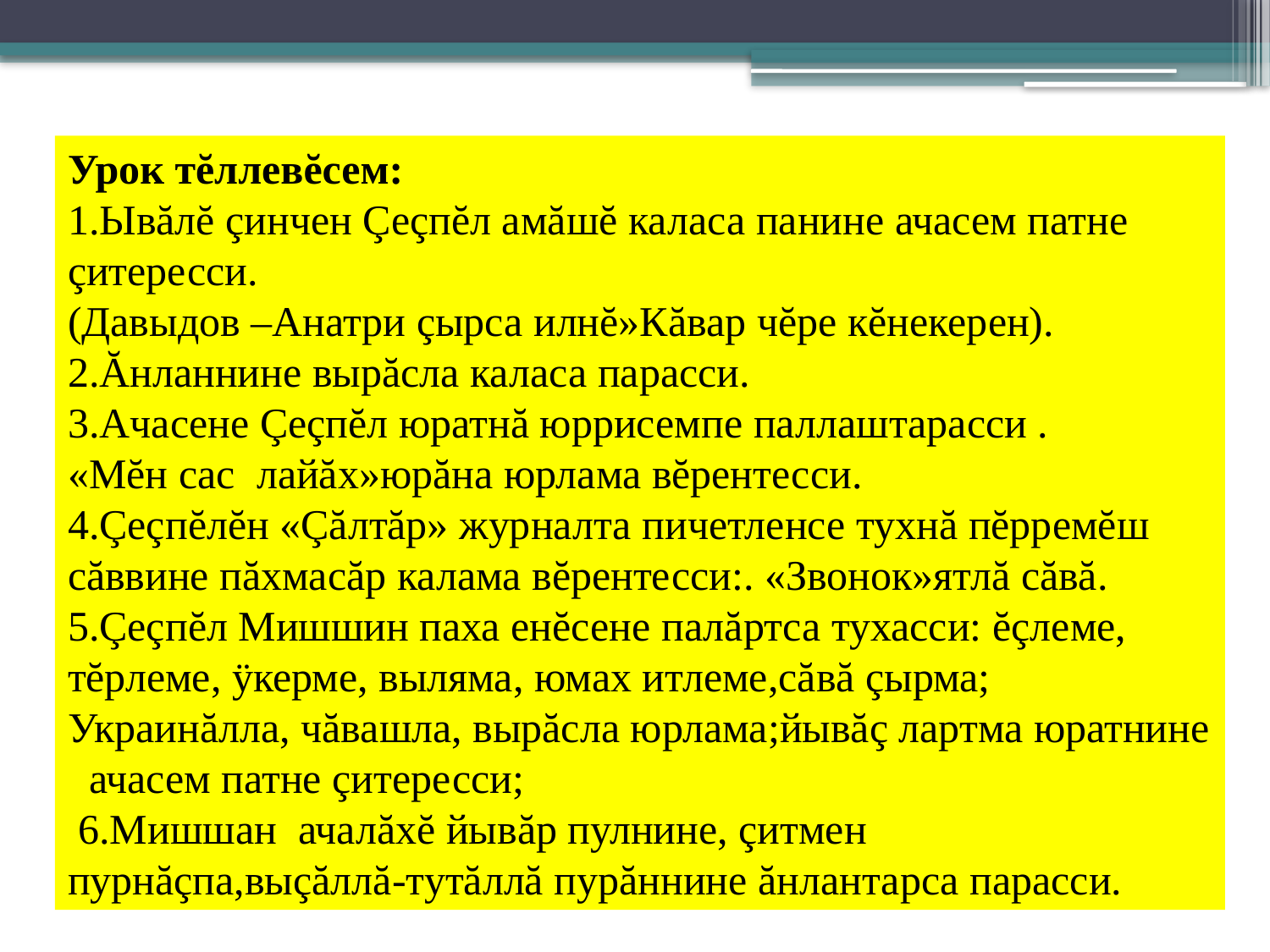

Урок тĕллевĕсем:
1.Ывăлĕ çинчен Çеçпĕл амăшĕ каласа панине ачасем патне çитересси.
(Давыдов –Анатри çырса илнĕ»Кăвар чĕре кĕнекерен).
2.Ăнланнине вырăсла каласа парасси.
3.Ачасене Çеçпĕл юратнă юррисемпе паллаштарасси .
«Мĕн сас  лайăх»юрăна юрлама вĕрентесси.
4.Çеçпĕлĕн «Çăлтăр» журналта пичетленсе тухнă пĕрремĕш сăввине пăхмасăр калама вĕрентесси:. «Звонок»ятлă сăвă.
5.Çеçпĕл Мишшин паха енĕсене палăртса тухасси: ĕçлеме, тĕрлеме, ÿкерме, выляма, юмах итлеме,сăвă çырма; Украинăлла, чăвашла, вырăсла юрлама;йывăç лартма юратнине   ачасем патне çитересси;
 6.Мишшан  ачалăхĕ йывăр пулнине, çитмен пурнăçпа,выçăллă-тутăллă пурăннине ăнлантарса парасси.